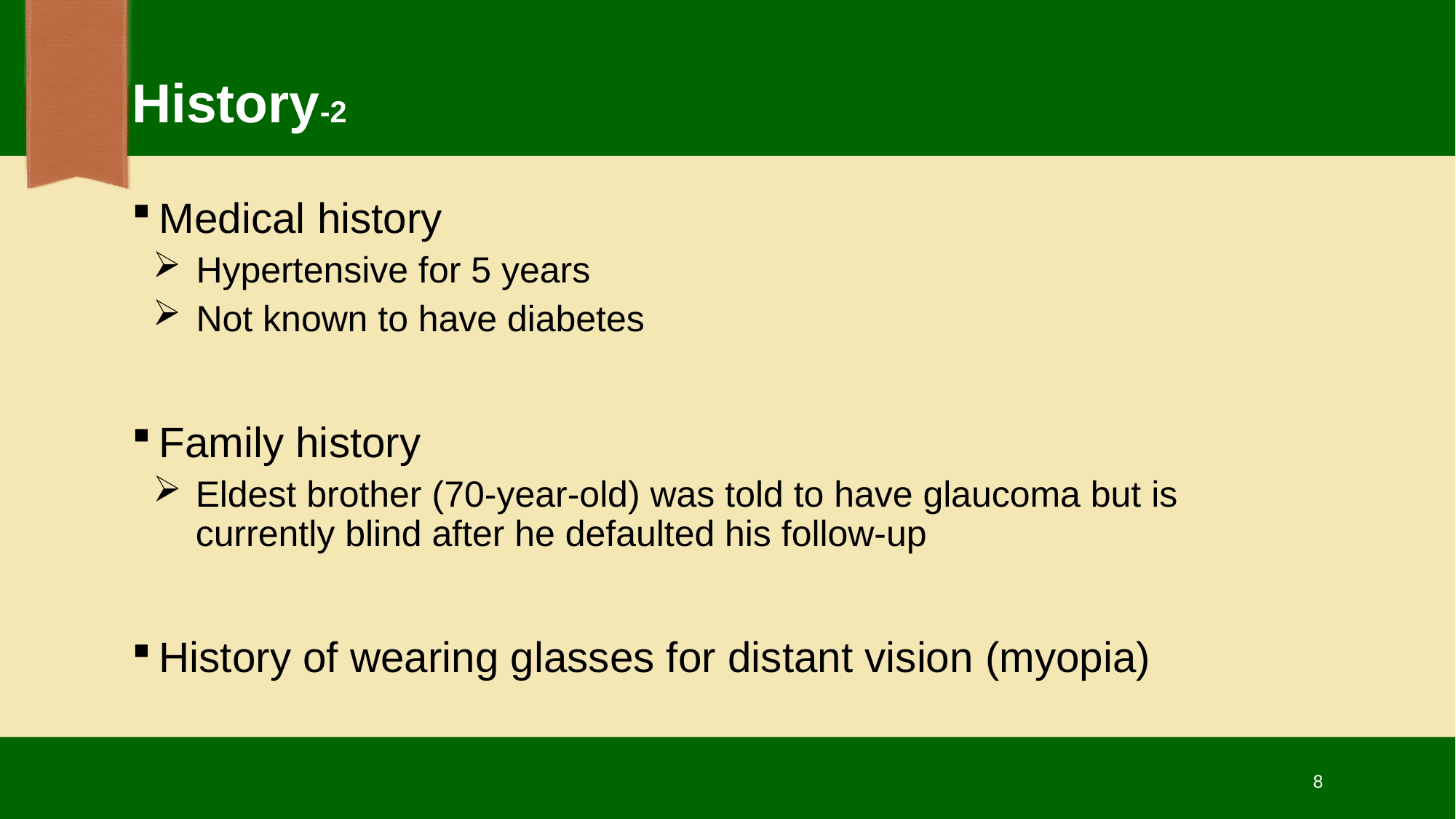

# History-2
Medical history
Hypertensive for 5 years
Not known to have diabetes

Family history
Eldest brother (70-year-old) was told to have glaucoma but is currently blind after he defaulted his follow-up

History of wearing glasses for distant vision (myopia)

8